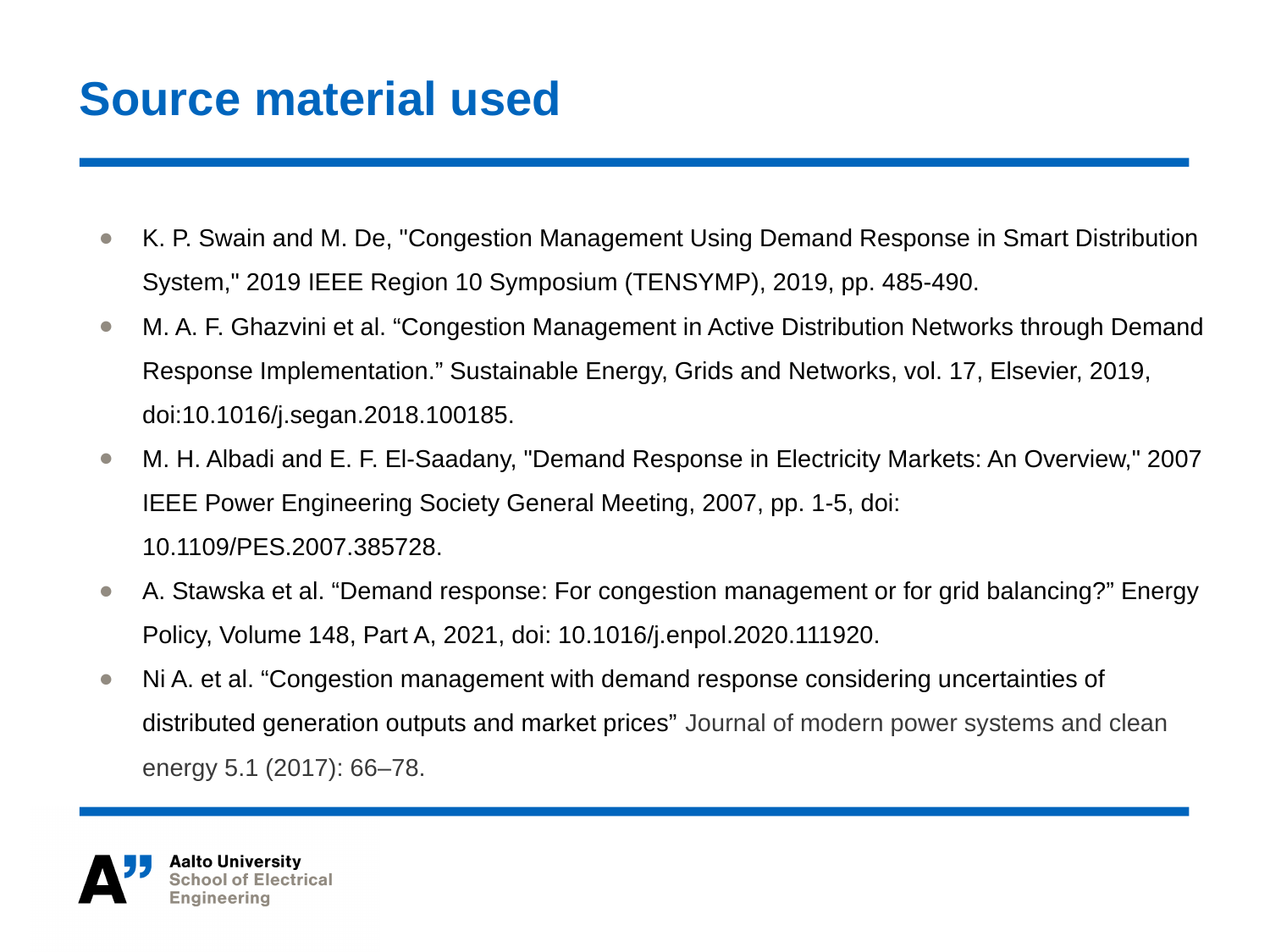

# Source material used
K. P. Swain and M. De, "Congestion Management Using Demand Response in Smart Distribution System," 2019 IEEE Region 10 Symposium (TENSYMP), 2019, pp. 485-490.
M. A. F. Ghazvini et al. “Congestion Management in Active Distribution Networks through Demand Response Implementation.” Sustainable Energy, Grids and Networks, vol. 17, Elsevier, 2019, doi:10.1016/j.segan.2018.100185.
M. H. Albadi and E. F. El-Saadany, "Demand Response in Electricity Markets: An Overview," 2007 IEEE Power Engineering Society General Meeting, 2007, pp. 1-5, doi: 10.1109/PES.2007.385728.
A. Stawska et al. “Demand response: For congestion management or for grid balancing?” Energy Policy, Volume 148, Part A, 2021, doi: 10.1016/j.enpol.2020.111920.
Ni A. et al. “Congestion management with demand response considering uncertainties of distributed generation outputs and market prices” Journal of modern power systems and clean energy 5.1 (2017): 66–78.